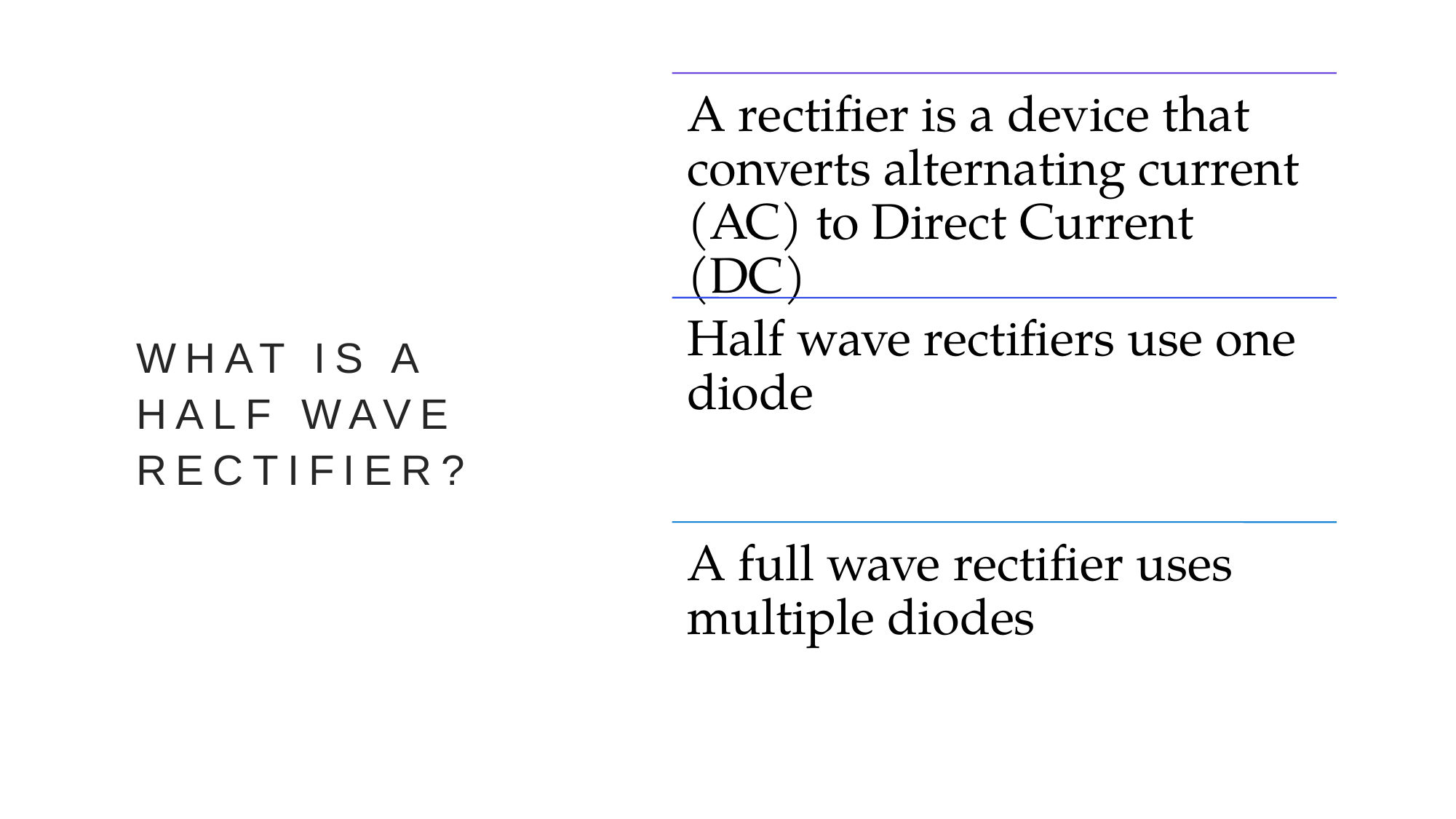

# What is a Half Wave RectifieR?
A rectifier is a device that converts alternating current (AC) to Direct Current (DC)
Half wave rectifiers use one diode
A full wave rectifier uses multiple diodes